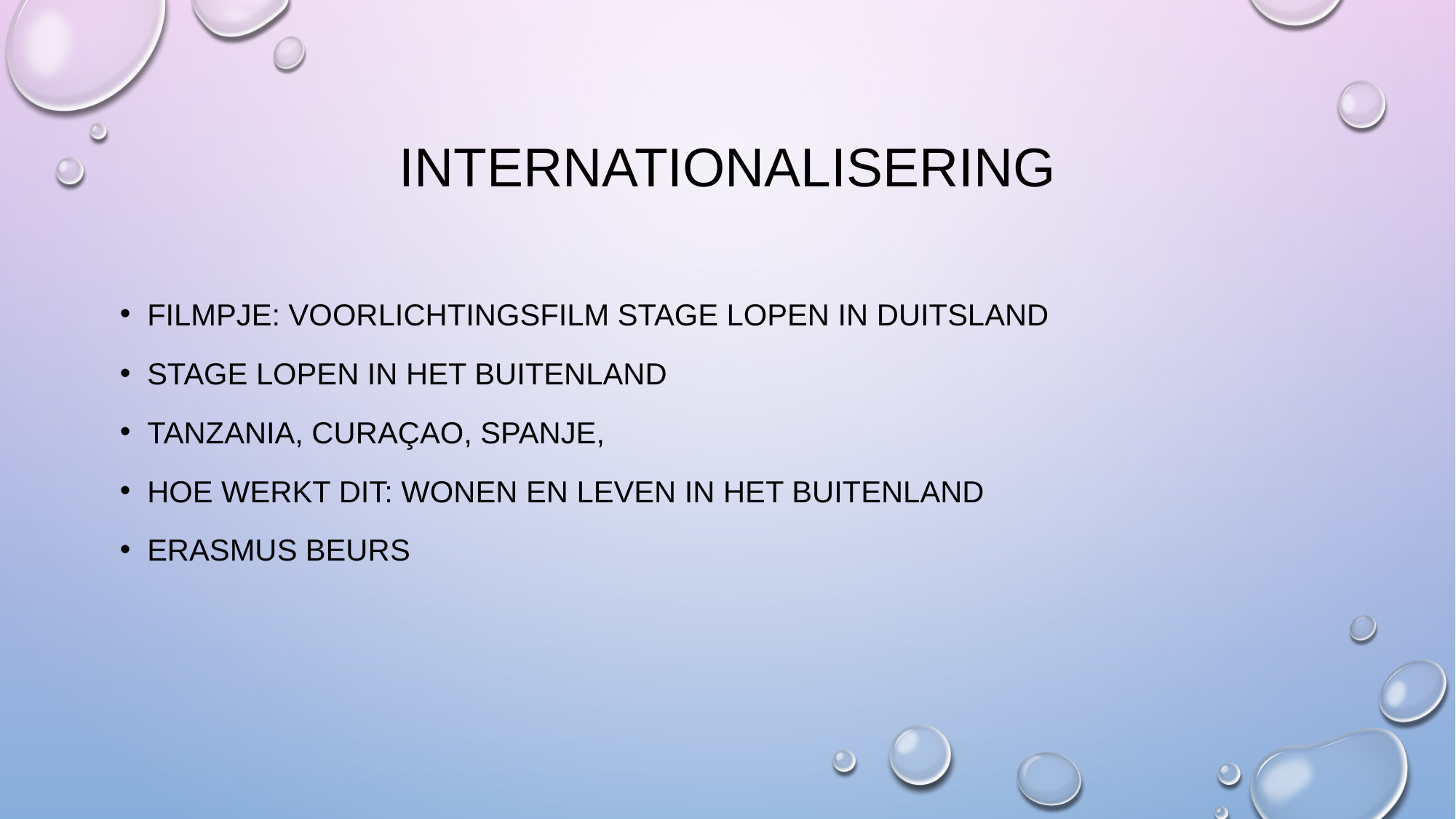

# Internationalisering
Filmpje: voorlichtingsfilm stage lopen in Duitsland
stage lopen in het buitenland
Tanzania, curaçao, Spanje,
Hoe werkt dit: wonen en leven in het buitenland
Erasmus beurs